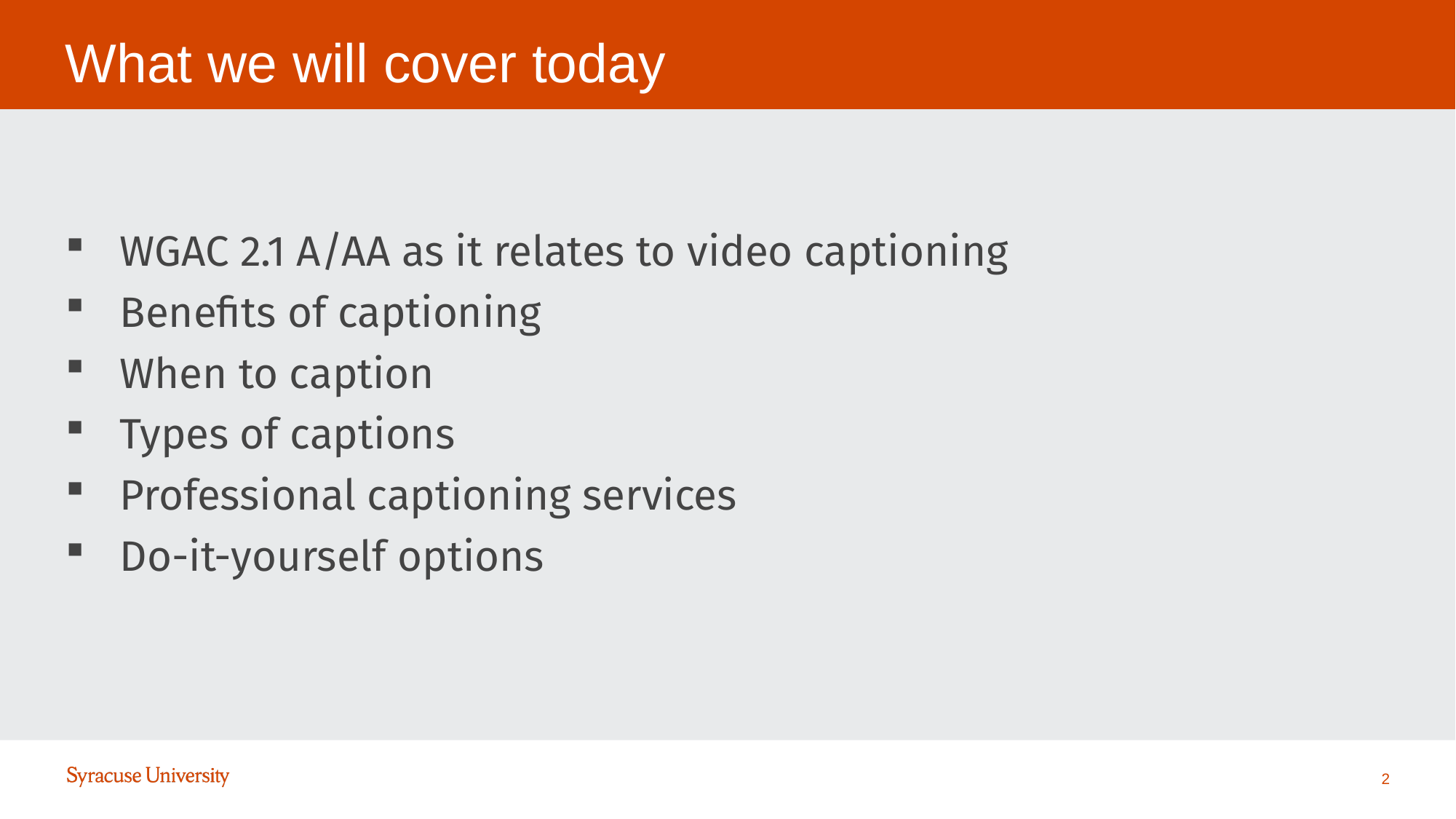

# What we will cover today
WGAC 2.1 A/AA as it relates to video captioning
Benefits of captioning
When to caption
Types of captions
Professional captioning services
Do-it-yourself options

2